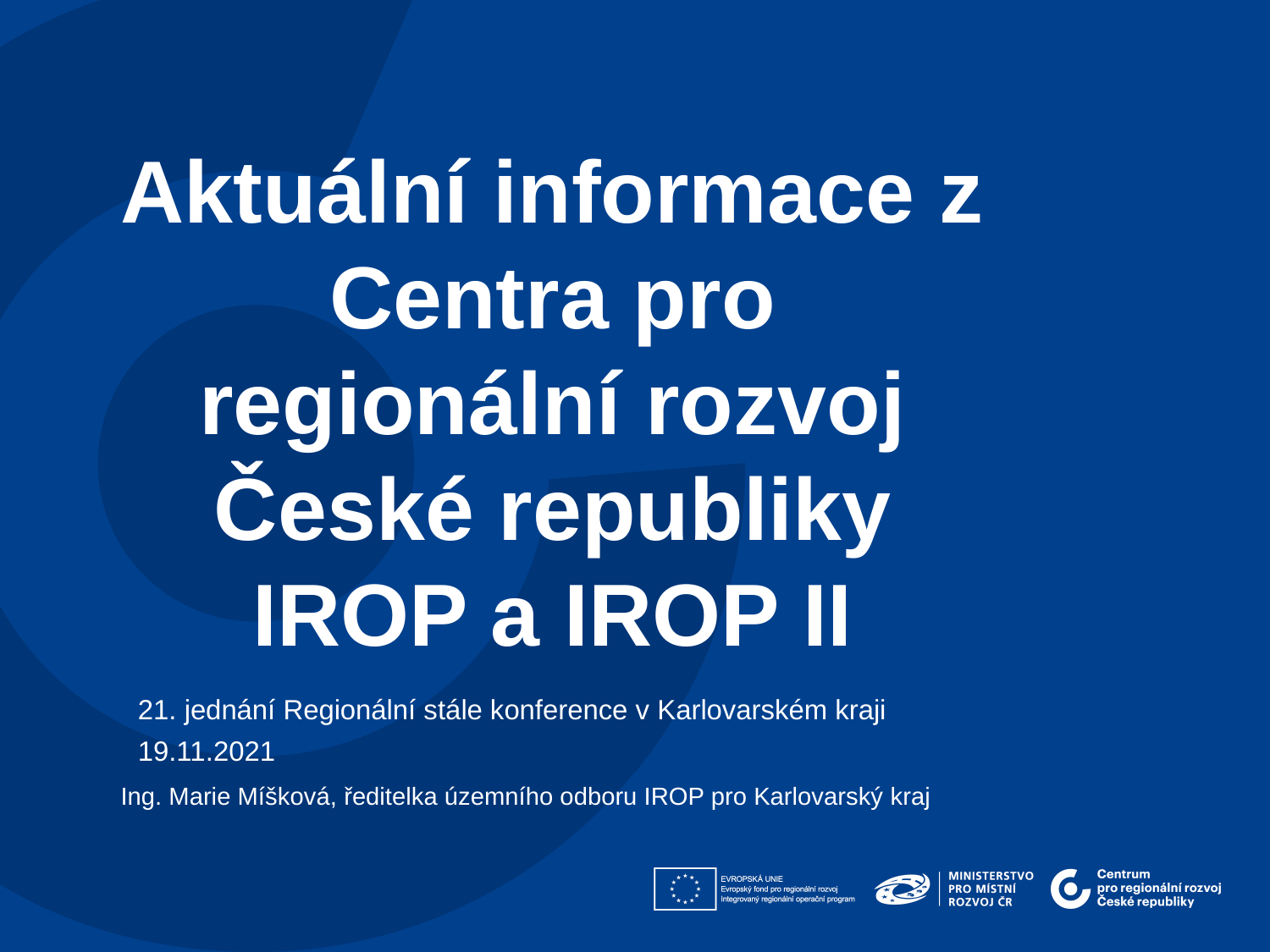

Aktuální informace z Centra pro regionální rozvoj České republiky IROP a IROP II
21. jednání Regionální stále konference v Karlovarském kraji
19.11.2021
Ing. Marie Míšková, ředitelka územního odboru IROP pro Karlovarský kraj